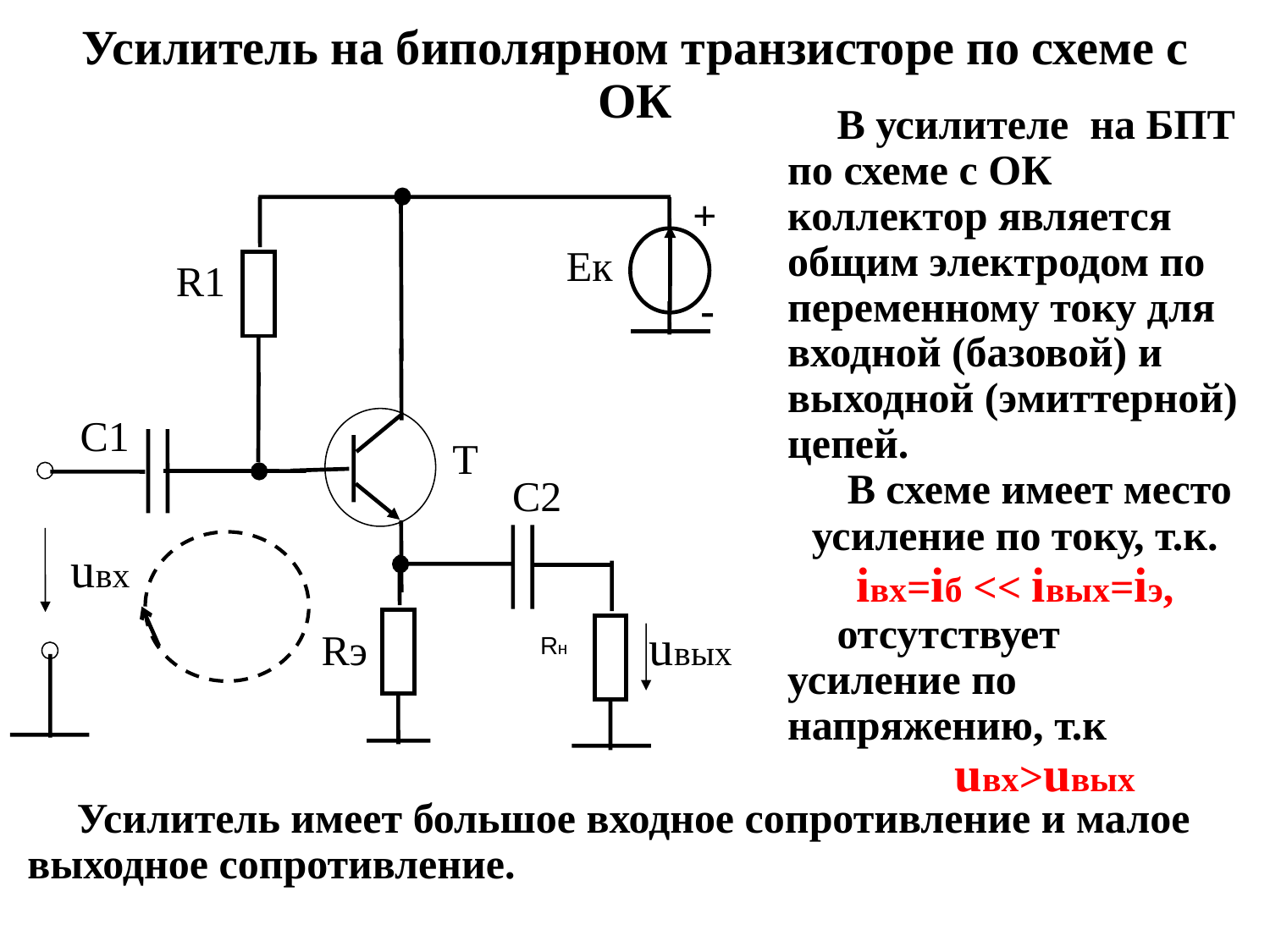

Усилитель на биполярном транзисторе по схеме с ОК
В усилителе  на БПТ по схеме с ОК коллектор является общим электродом по переменному току для входной (базовой) и выходной (эмиттерной) цепей.
В схеме имеет место усиление по току, т.к. iвх=iб << iвых=iэ,
отсутствует усиление по напряжению, т.к
 uвх>uвых
+

Eк
R1

C1
T

C2

uвх

uвых
Rэ
Rн

-

Усилитель имеет большое входное сопротивление и малое выходное сопротивление.